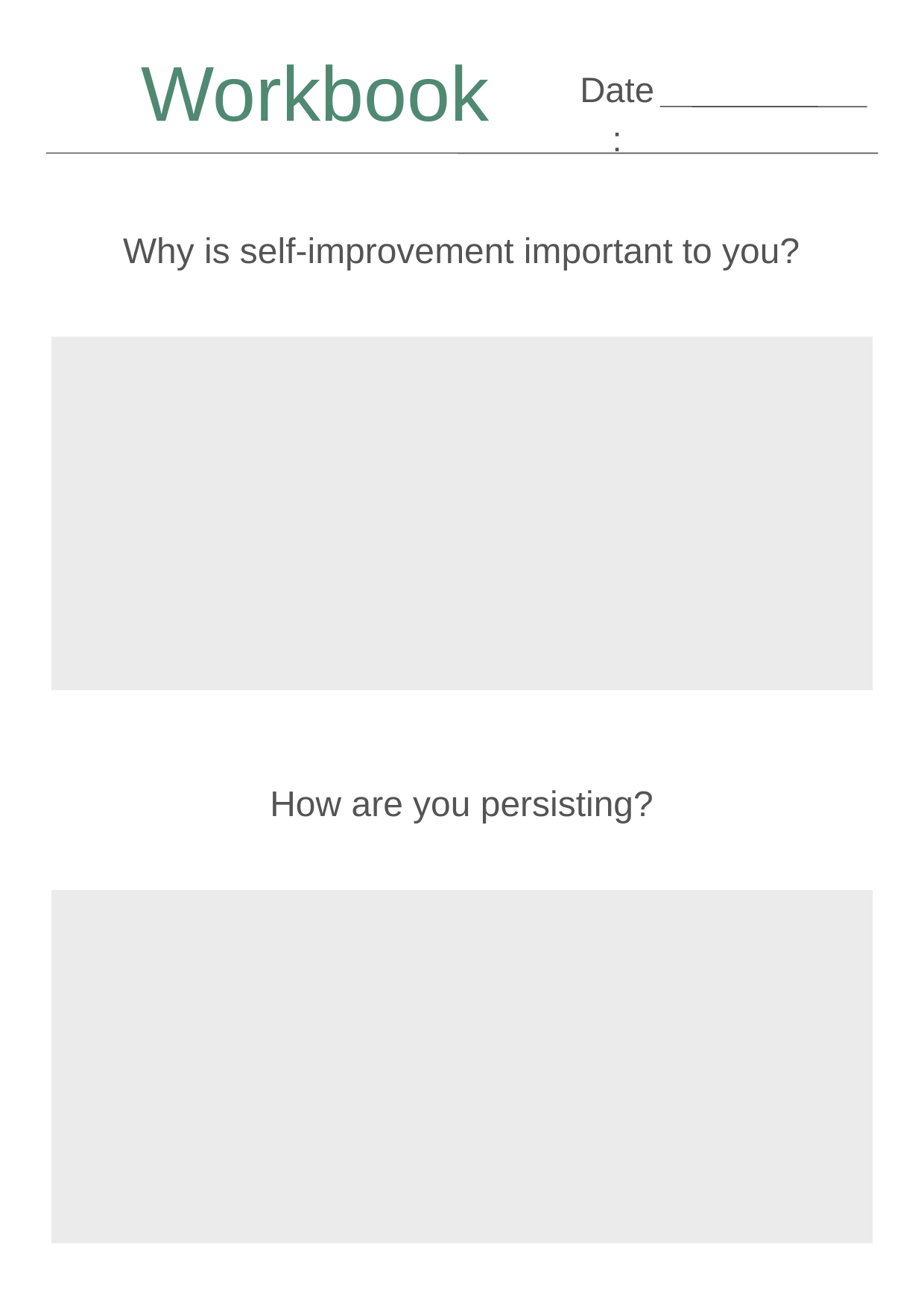

Workbook
Date:

Why is self-improvement important to you?

How are you persisting?